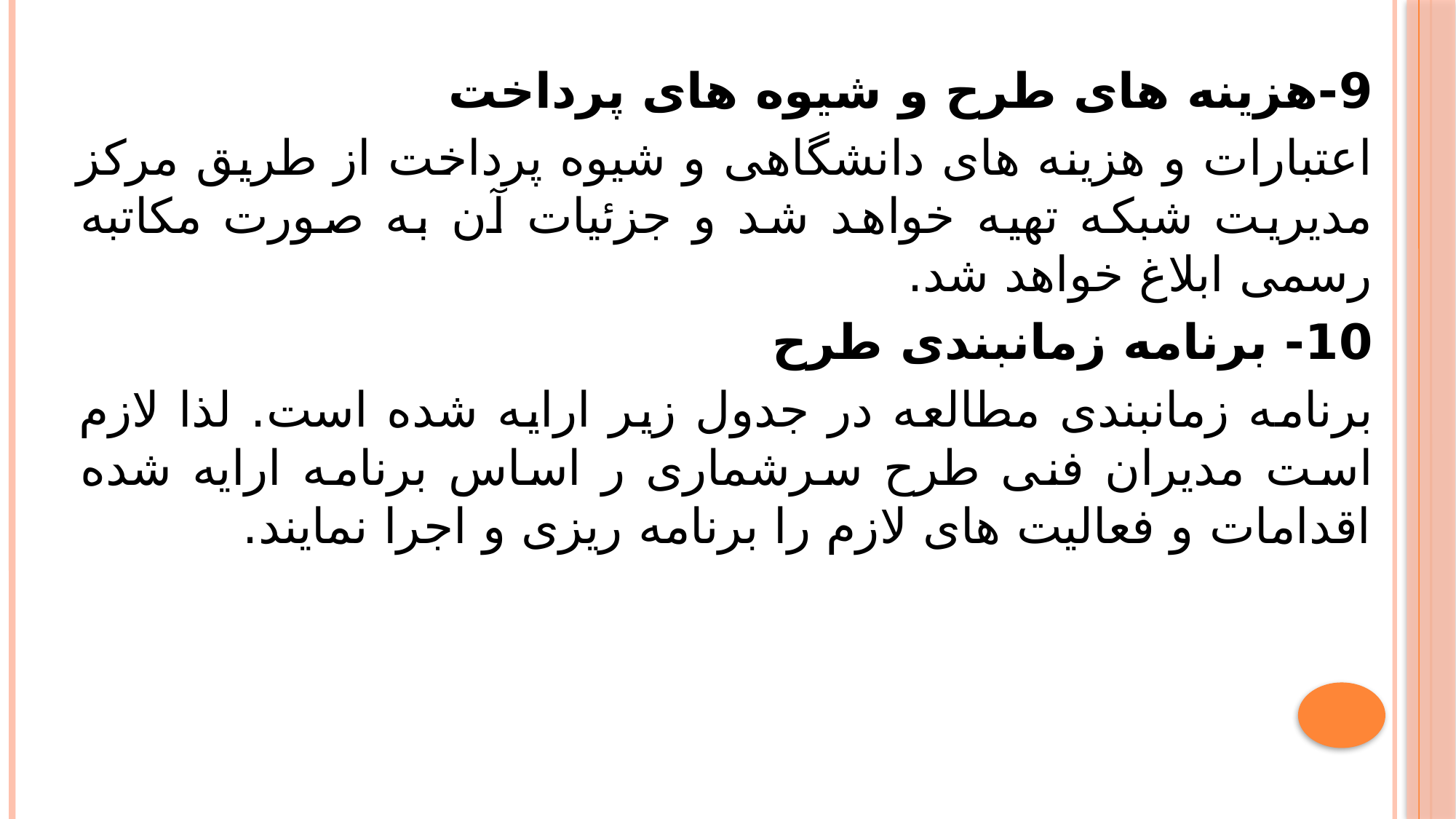

9-هزینه های طرح و شیوه های پرداخت
اعتبارات و هزینه های دانشگاهی و شیوه پرداخت از طریق مرکز مدیریت شبکه تهیه خواهد شد و جزئیات آن به صورت مکاتبه رسمی ابلاغ خواهد شد.
10- برنامه زمانبندی طرح
برنامه زمانبندی مطالعه در جدول زیر ارایه شده است. لذا لازم است مدیران فنی طرح سرشماری ر اساس برنامه ارایه شده اقدامات و فعالیت های لازم را برنامه ریزی و اجرا نمایند.